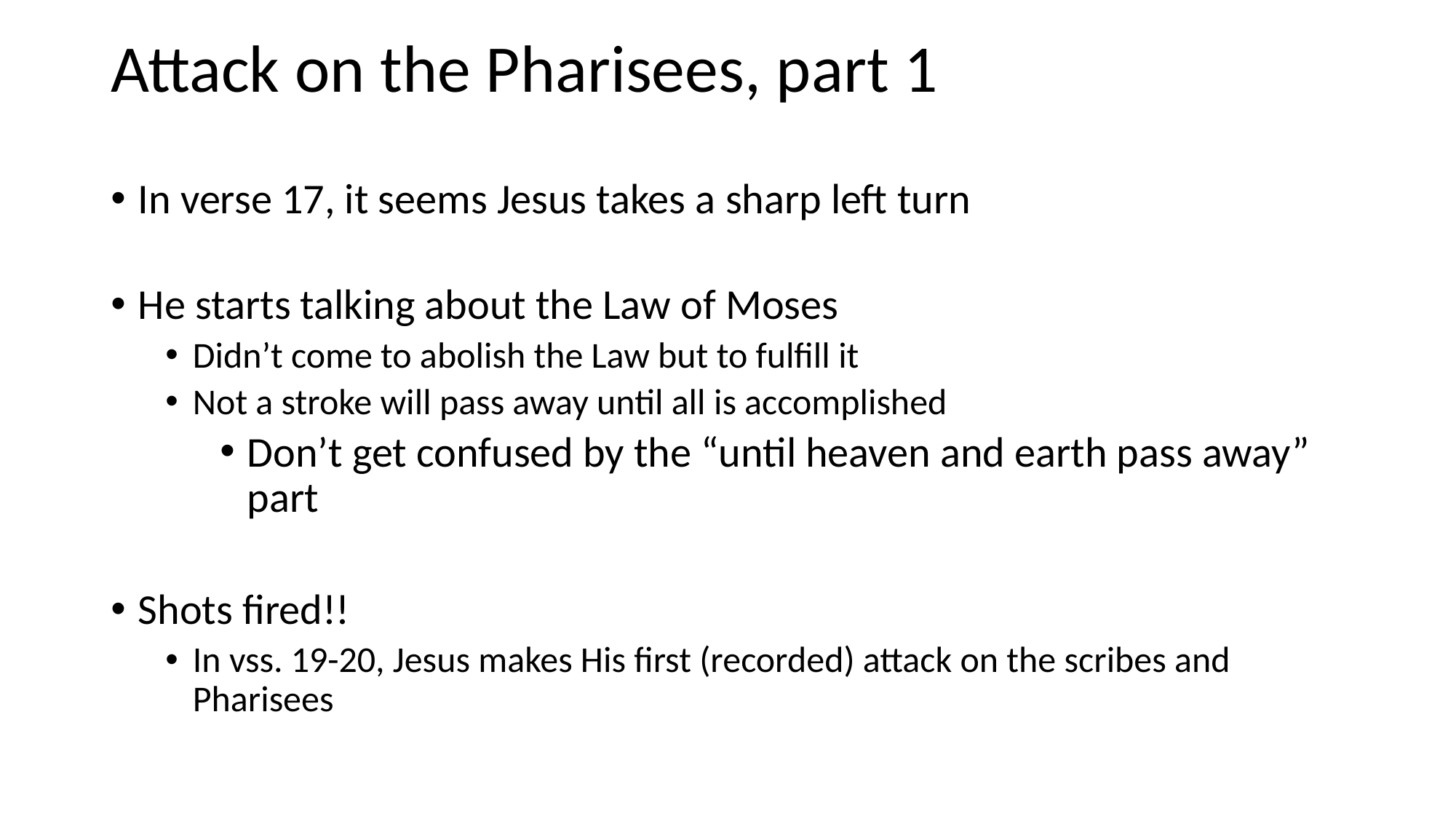

# Attack on the Pharisees, part 1

In verse 17, it seems Jesus takes a sharp left turn

He starts talking about the Law of Moses
Didn’t come to abolish the Law but to fulfill it
Not a stroke will pass away until all is accomplished
Don’t get confused by the “until heaven and earth pass away” part

Shots fired!!
In vss. 19-20, Jesus makes His first (recorded) attack on the scribes and Pharisees